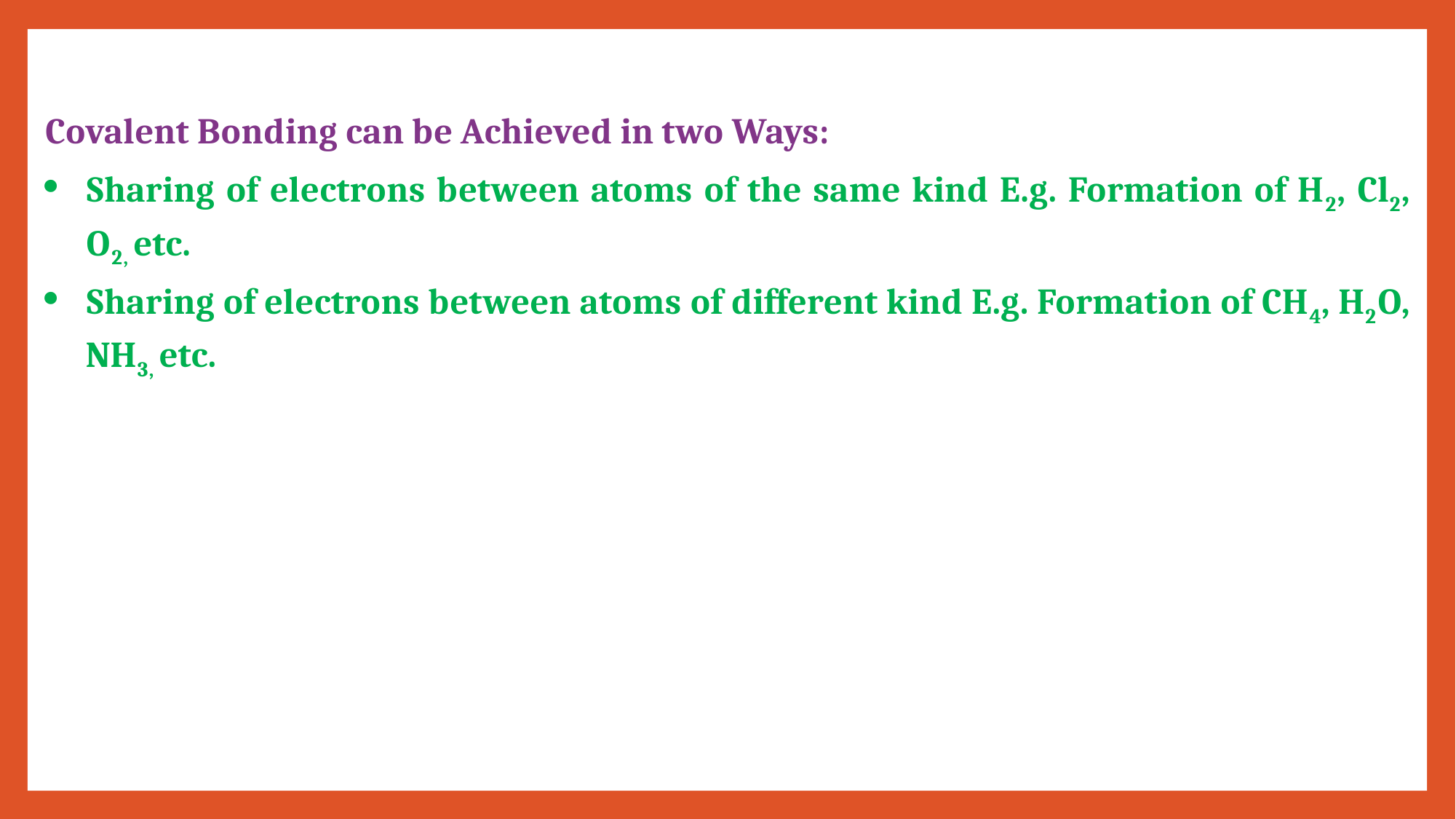

Covalent Bonding can be Achieved in two Ways:
Sharing of electrons between atoms of the same kind E.g. Formation of H2, Cl2, O2, etc.
Sharing of electrons between atoms of different kind E.g. Formation of CH4, H2O, NH3, etc.